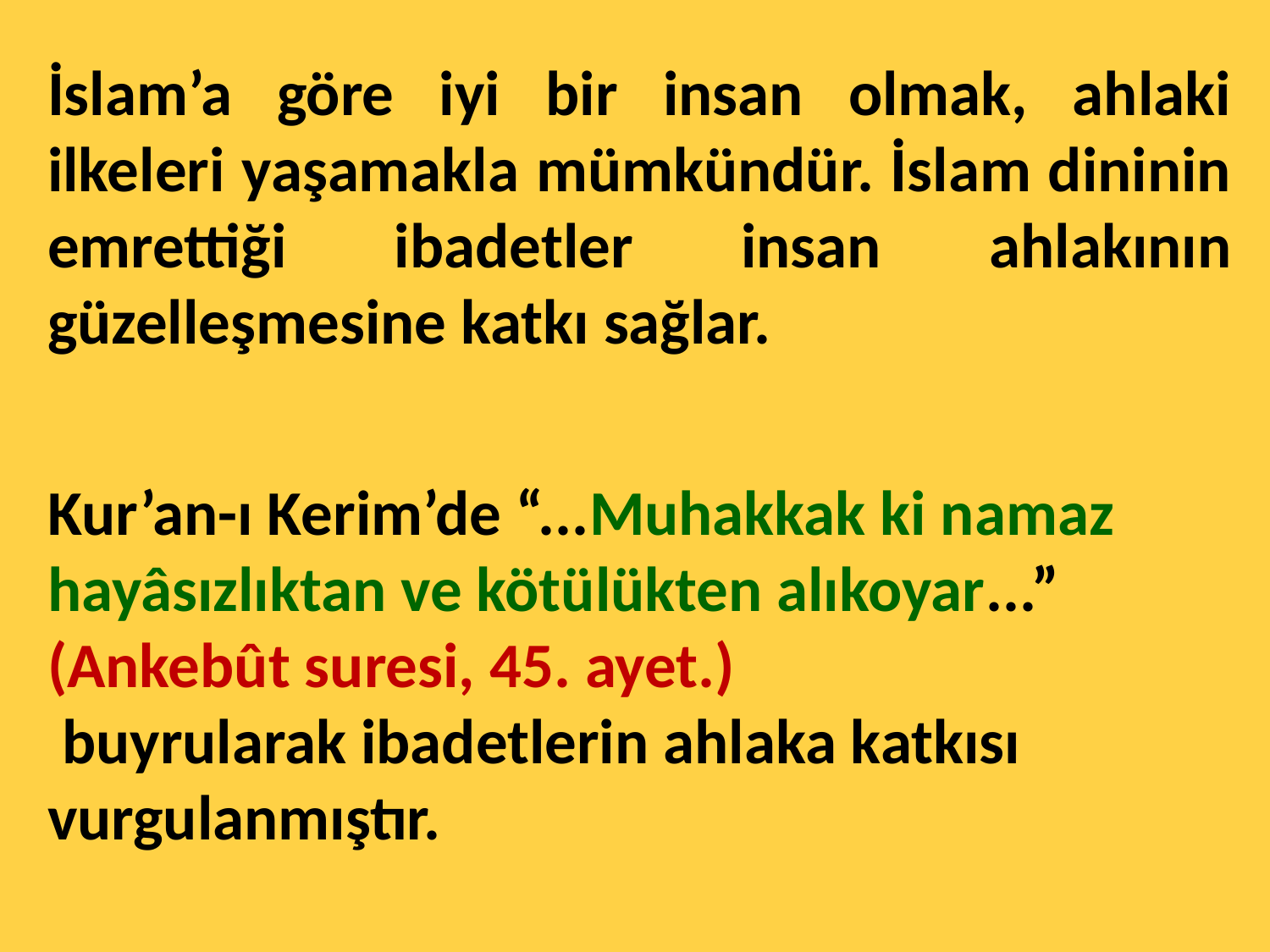

İslam’a göre iyi bir insan olmak, ahlaki ilkeleri yaşamakla mümkündür. İslam dininin emrettiği ibadetler insan ahlakının güzelleşmesine katkı sağlar.
Kur’an-ı Kerim’de “...Muhakkak ki namaz hayâsızlıktan ve kötülükten alıkoyar...” (Ankebût suresi, 45. ayet.)
 buyrularak ibadetlerin ahlaka katkısı vurgulanmıştır.